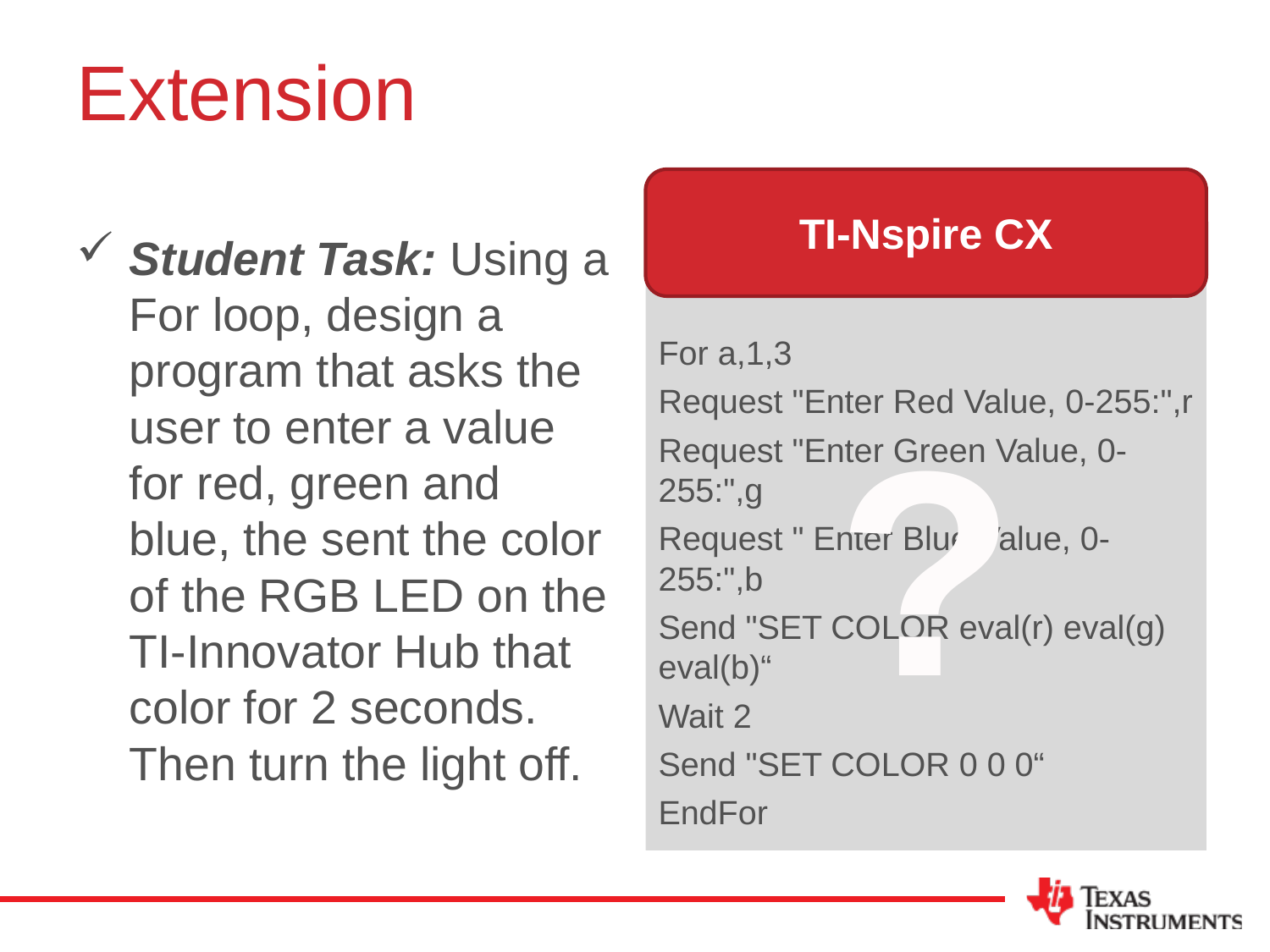

# Extension
TI-Nspire CX
Student Task: Using a For loop, design a program that asks the user to enter a value for red, green and blue, the sent the color of the RGB LED on the TI-Innovator Hub that color for 2 seconds.  Then turn the light off.

Example Code:

For a,1,3
Request "Enter Red Value, 0-255:",r
Request "Enter Green Value, 0-255:",g
Request " Enter Blue Value, 0-255:",b
Send "SET COLOR eval(r) eval(g) eval(b)“
Wait 2
Send "SET COLOR 0 0 0“
EndFor
?